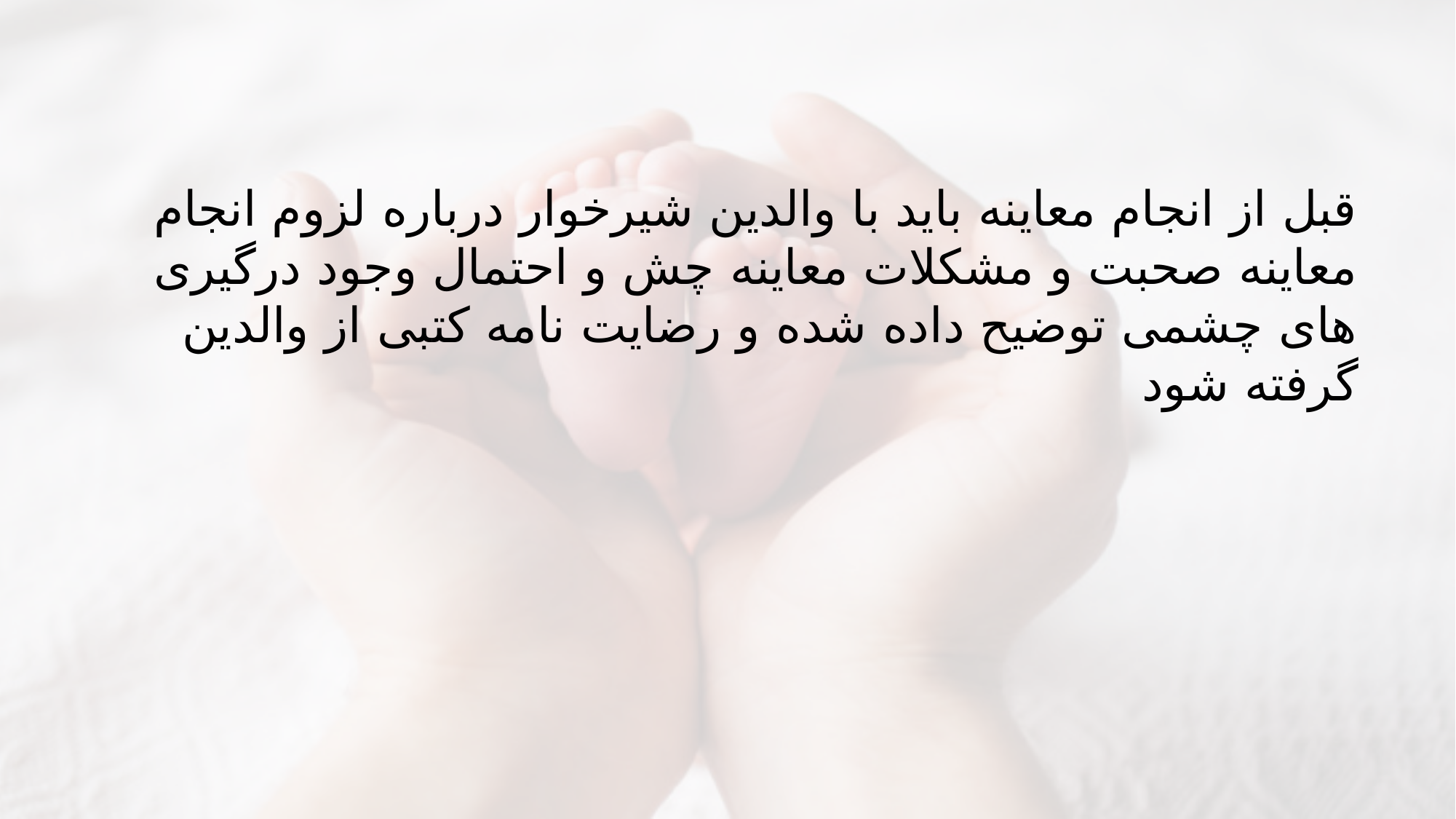

قبل از انجام معاینه باید با والدین شیرخوار درباره لزوم انجام معاینه صحبت و مشکلات معاینه چش و احتمال وجود درگیری های چشمی توضیح داده شده و رضایت نامه کتبی از والدین گرفته شود